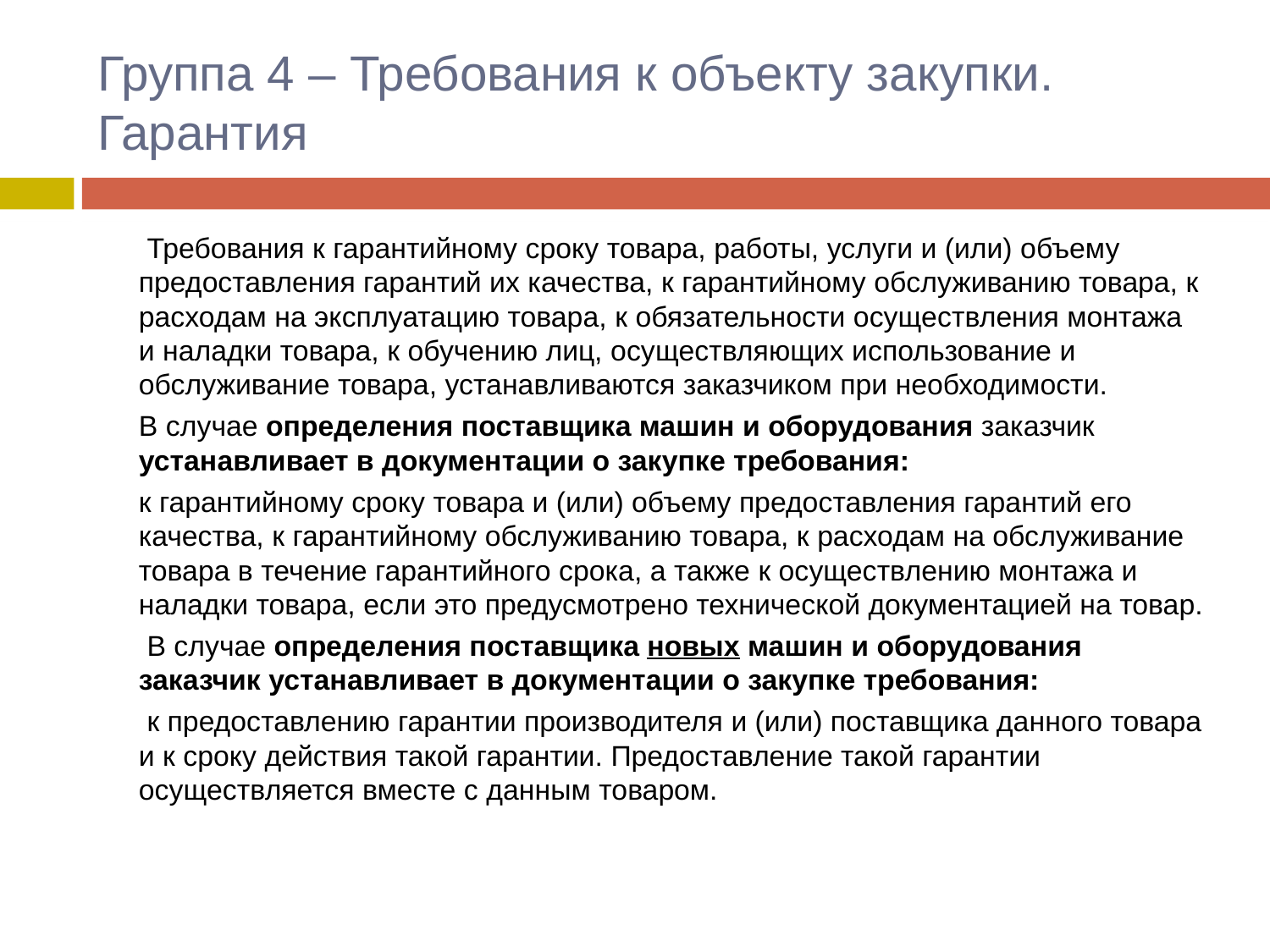

# Группа 4 – Требования к объекту закупки. Гарантия
 	 Требования к гарантийному сроку товара, работы, услуги и (или) объему предоставления гарантий их качества, к гарантийному обслуживанию товара, к расходам на эксплуатацию товара, к обязательности осуществления монтажа и наладки товара, к обучению лиц, осуществляющих использование и обслуживание товара, устанавливаются заказчиком при необходимости.
	В случае определения поставщика машин и оборудования заказчик устанавливает в документации о закупке требования:
	к гарантийному сроку товара и (или) объему предоставления гарантий его качества, к гарантийному обслуживанию товара, к расходам на обслуживание товара в течение гарантийного срока, а также к осуществлению монтажа и наладки товара, если это предусмотрено технической документацией на товар.
	 В случае определения поставщика новых машин и оборудования заказчик устанавливает в документации о закупке требования:
	 к предоставлению гарантии производителя и (или) поставщика данного товара и к сроку действия такой гарантии. Предоставление такой гарантии осуществляется вместе с данным товаром.